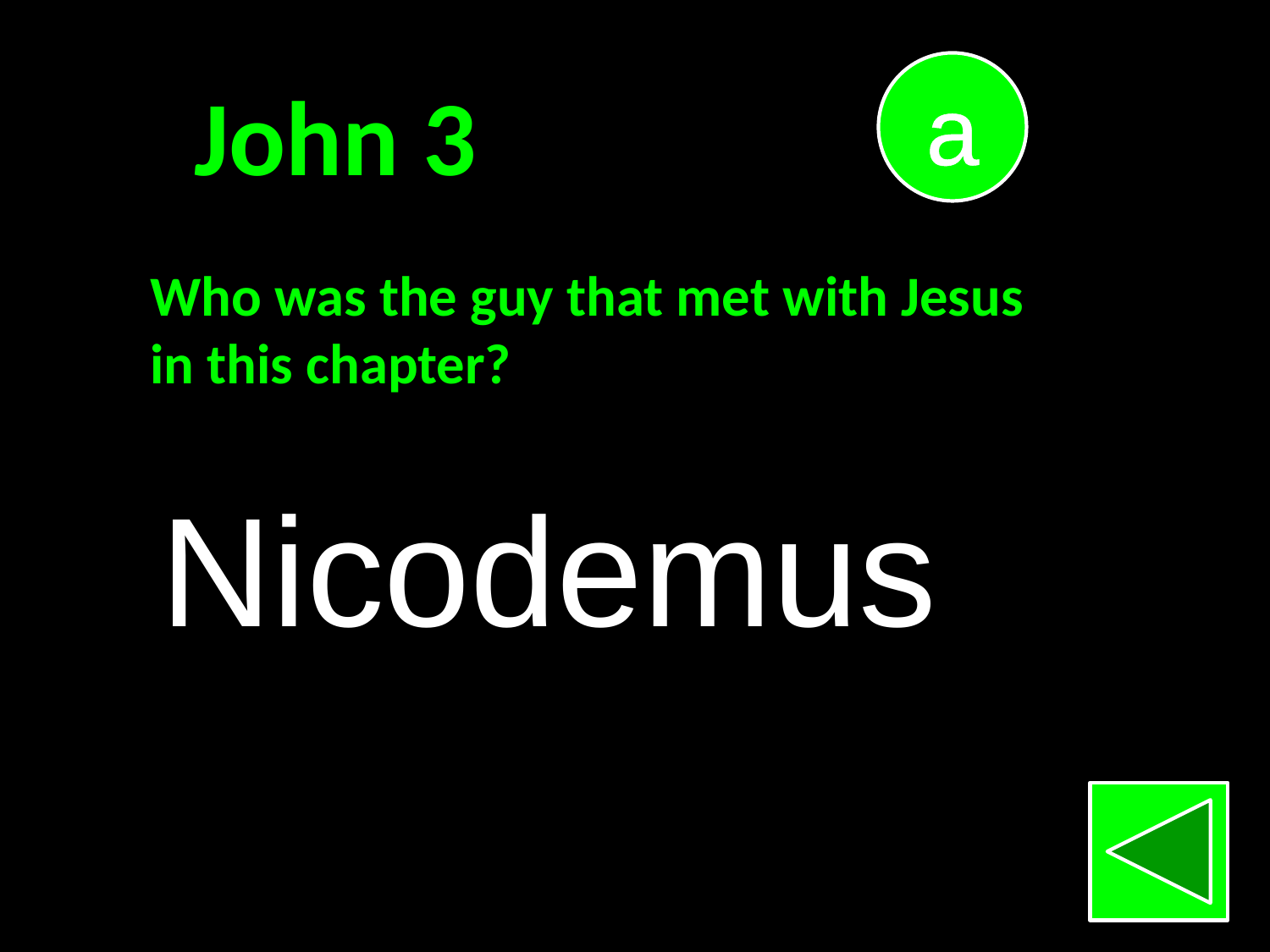

a
John 3
Who was the guy that met with Jesus
in this chapter?
Nicodemus